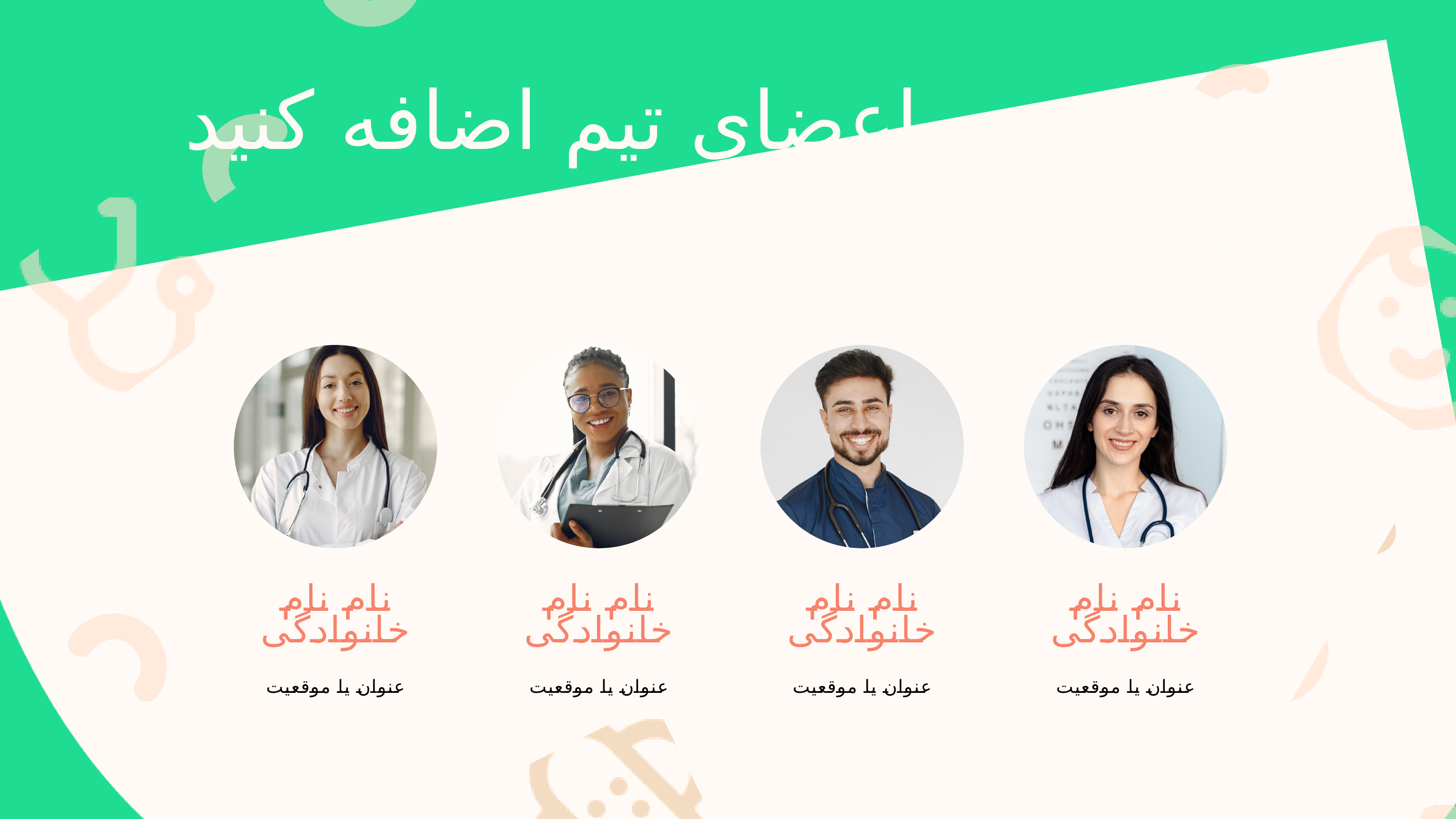

یک صفحه اعضای تیم اضافه کنید

نام نام خانوادگی
عنوان یا موقعیت
نام نام خانوادگی
عنوان یا موقعیت
نام نام خانوادگی
عنوان یا موقعیت
نام نام خانوادگی
عنوان یا موقعیت